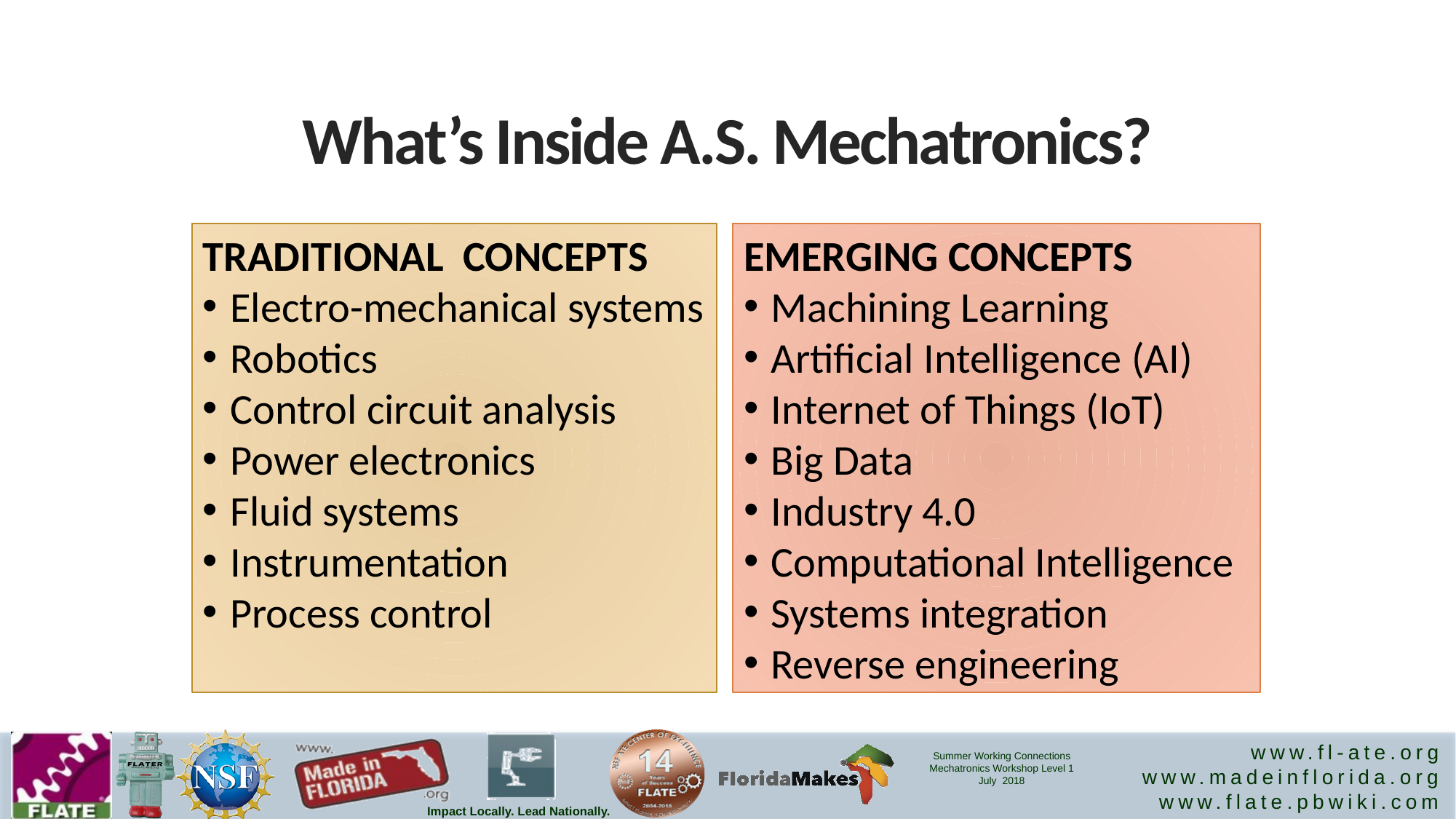

What’s Inside A.S. Mechatronics?
TRADITIONAL  CONCEPTS
Electro-mechanical systems
Robotics
Control circuit analysis
Power electronics
Fluid systems
Instrumentation
Process control

EMERGING CONCEPTS
Machining Learning
Artificial Intelligence (AI)
Internet of Things (IoT)
Big Data
Industry 4.0
Computational Intelligence
Systems integration
Reverse engineering